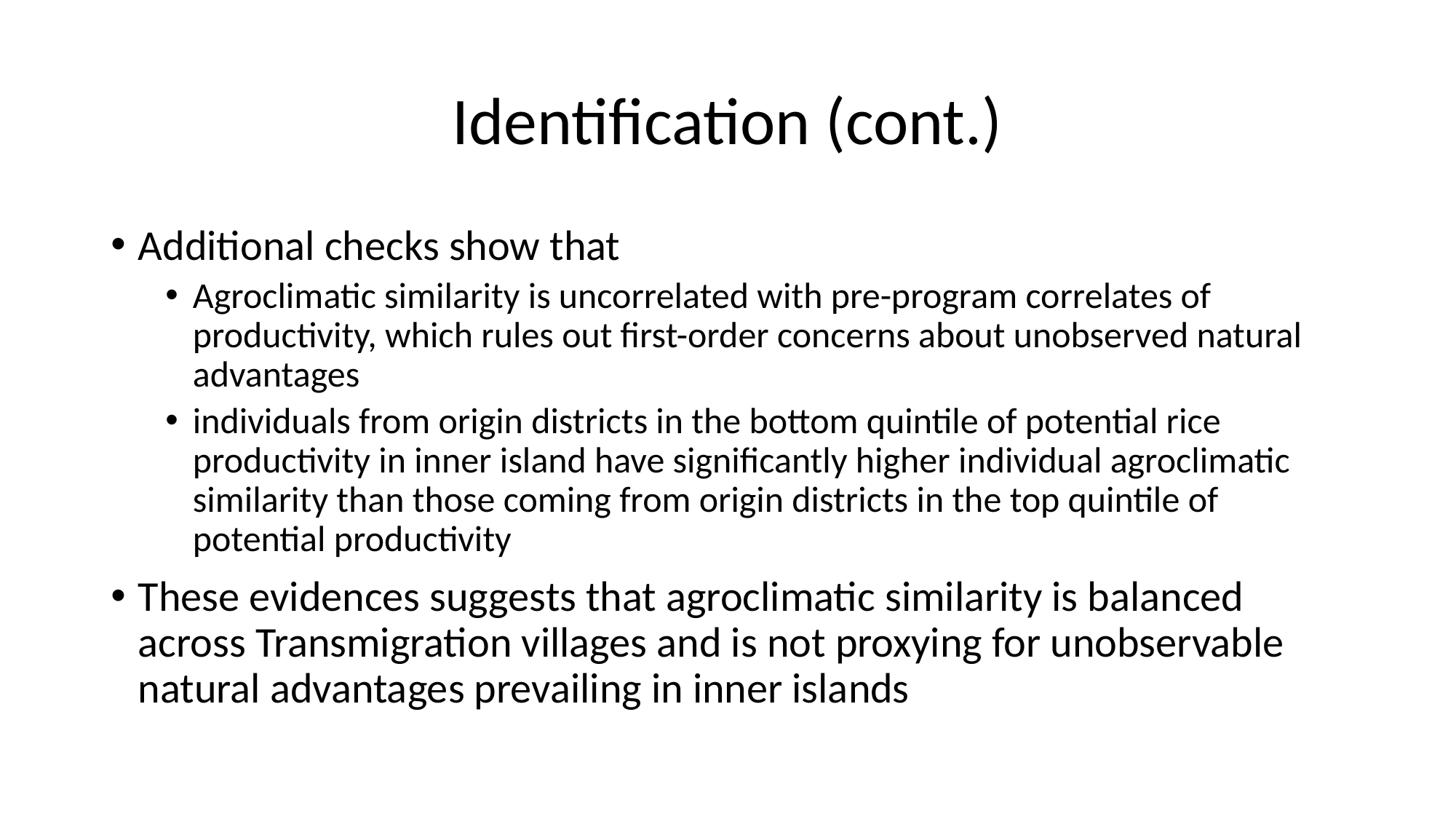

# Identification (cont.)
Additional checks show that
Agroclimatic similarity is uncorrelated with pre-program correlates of productivity, which rules out first-order concerns about unobserved natural advantages
individuals from origin districts in the bottom quintile of potential rice productivity in inner island have significantly higher individual agroclimatic similarity than those coming from origin districts in the top quintile of potential productivity
These evidences suggests that agroclimatic similarity is balanced across Transmigration villages and is not proxying for unobservable natural advantages prevailing in inner islands